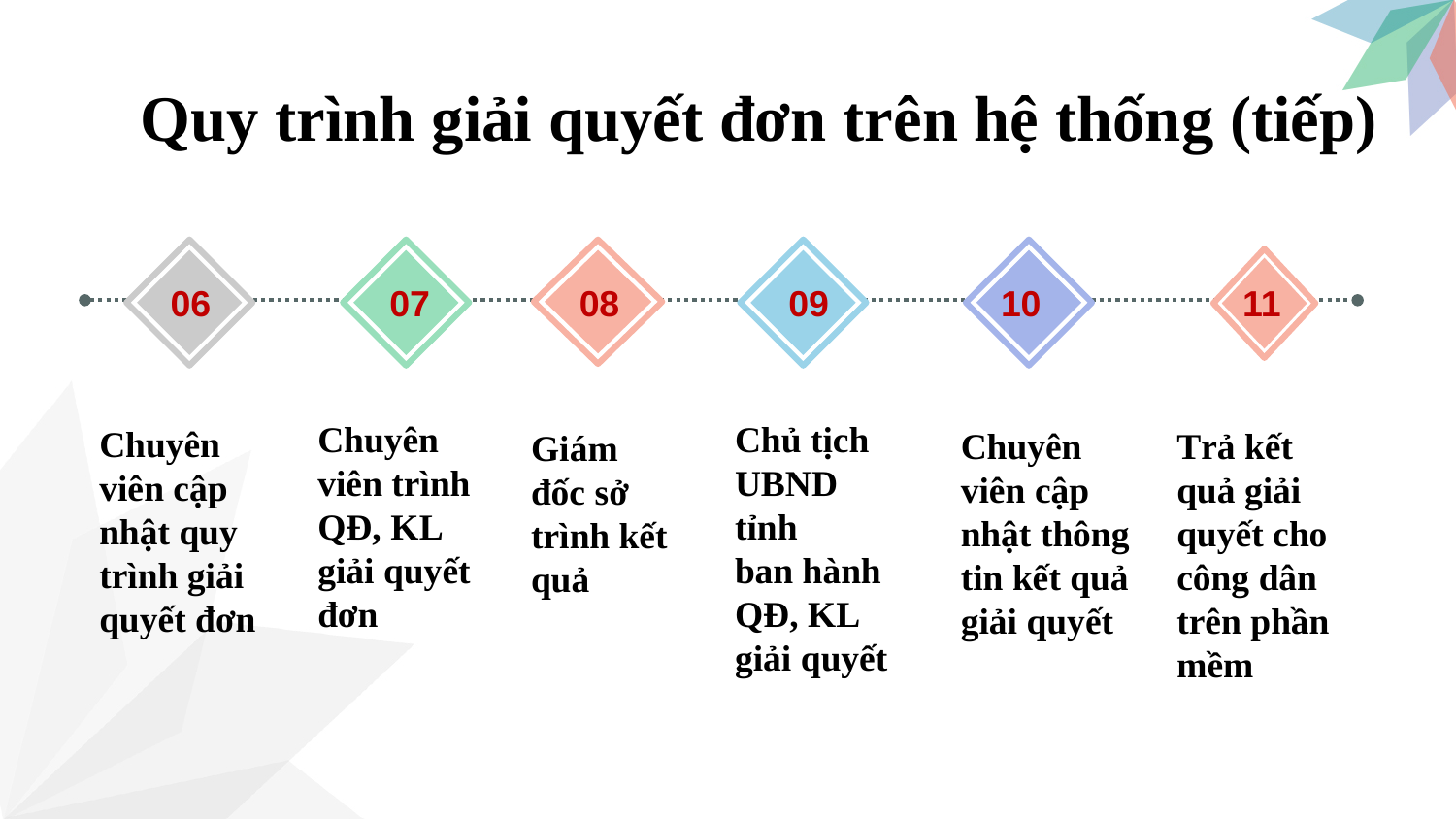

Quy trình giải quyết đơn trên hệ thống (tiếp)

06
07
08
09
10
11
Chủ tịch
UBND
tỉnh
ban hành QĐ, KL
giải quyết
Chuyên
viên trình QĐ, KL
giải quyết
đơn
Chuyên
viên cập
nhật quy
trình giải
quyết đơn
Chuyên
viên cập
nhật thông
tin kết quả giải quyết
Trả kết
quả giải
quyết cho
công dân
trên phần mềm
Giám
đốc sở
trình kết
quả